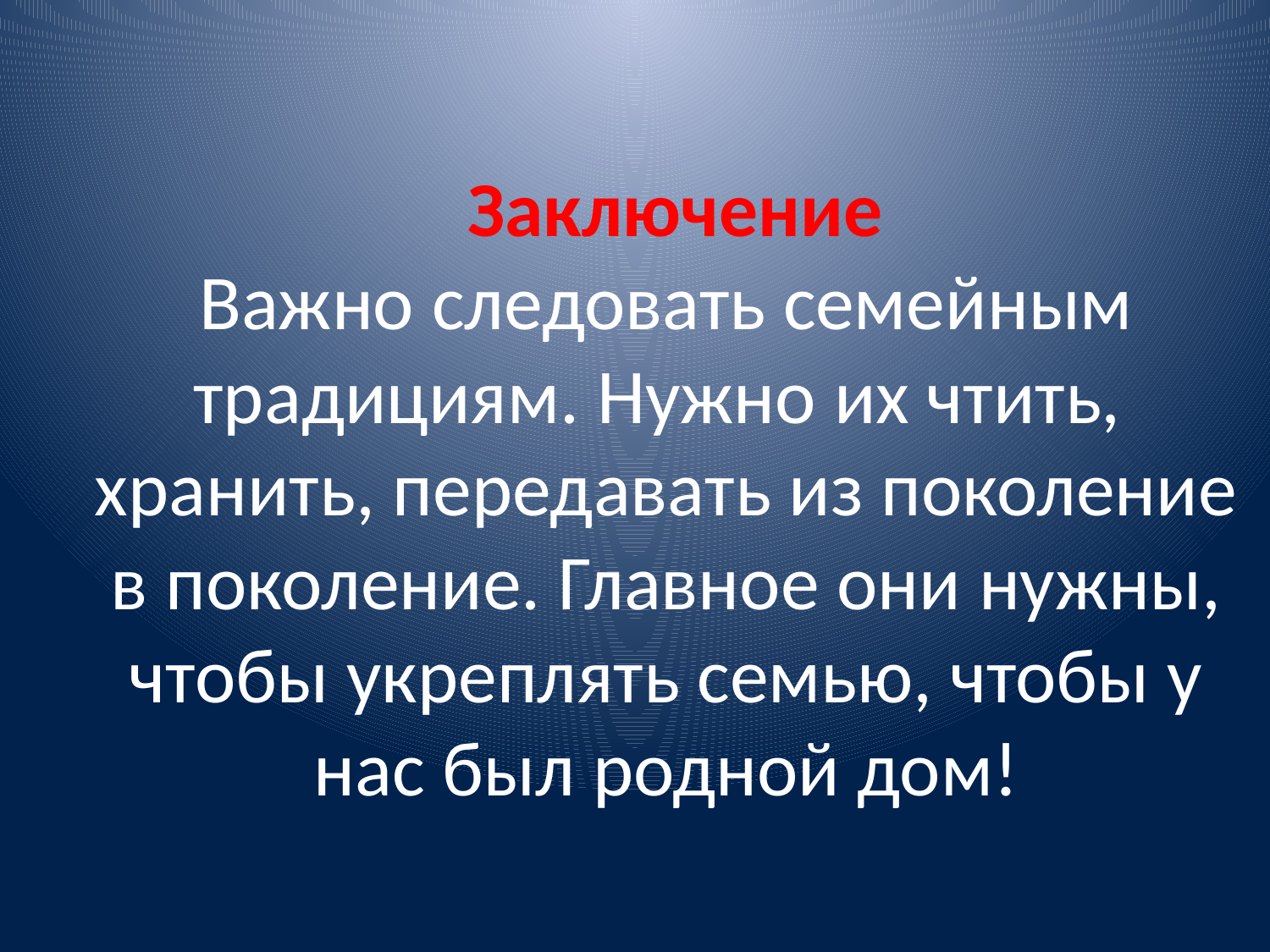

# Заключение Важно следовать семейным традициям. Нужно их чтить,  хранить, передавать из поколение в поколение. Главное они нужны, чтобы укреплять семью, чтобы у нас был родной дом!